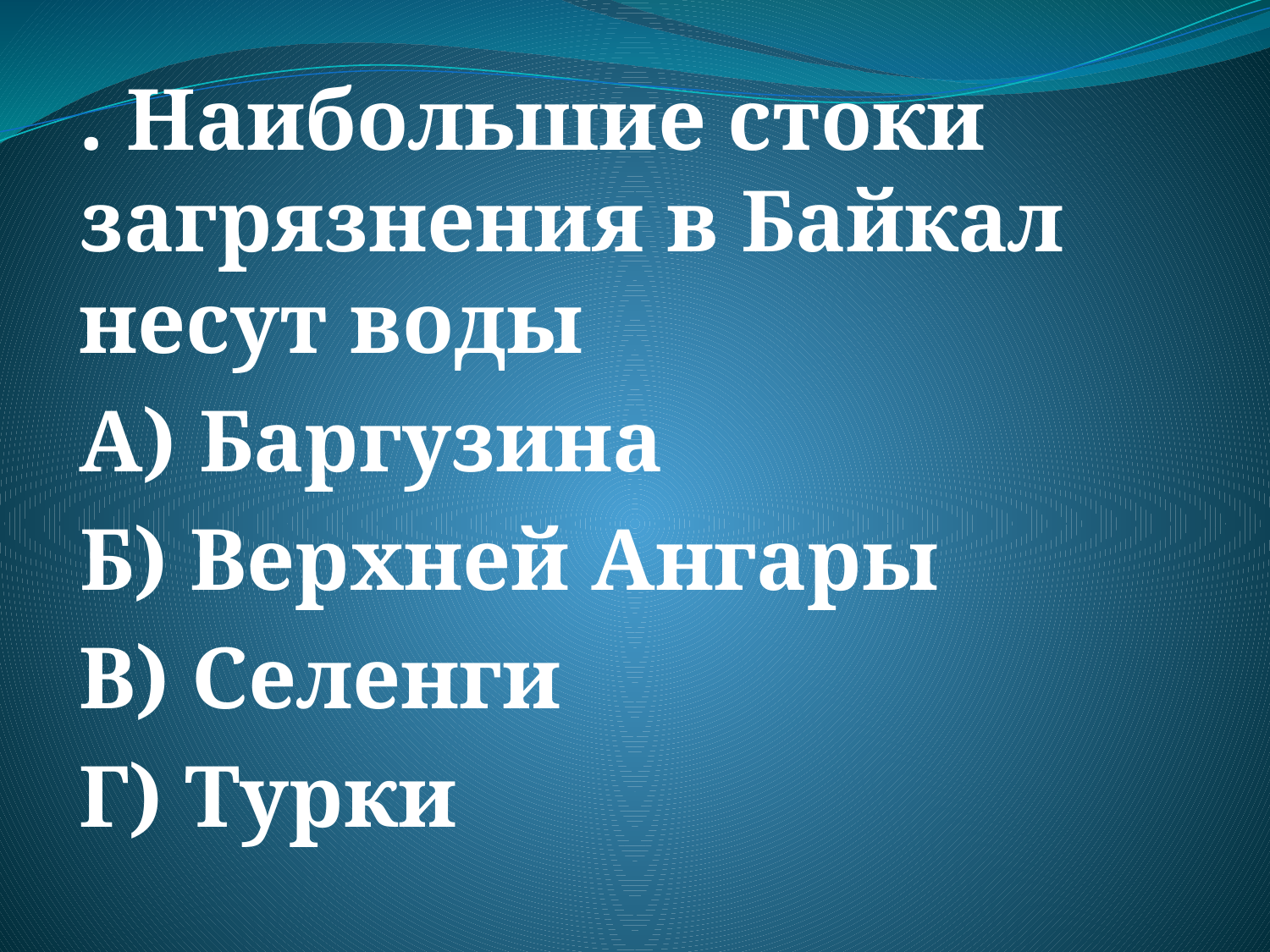

. Наибольшие стоки загрязнения в Байкал несут воды
А) Баргузина
Б) Верхней Ангары
В) Селенги
Г) Турки